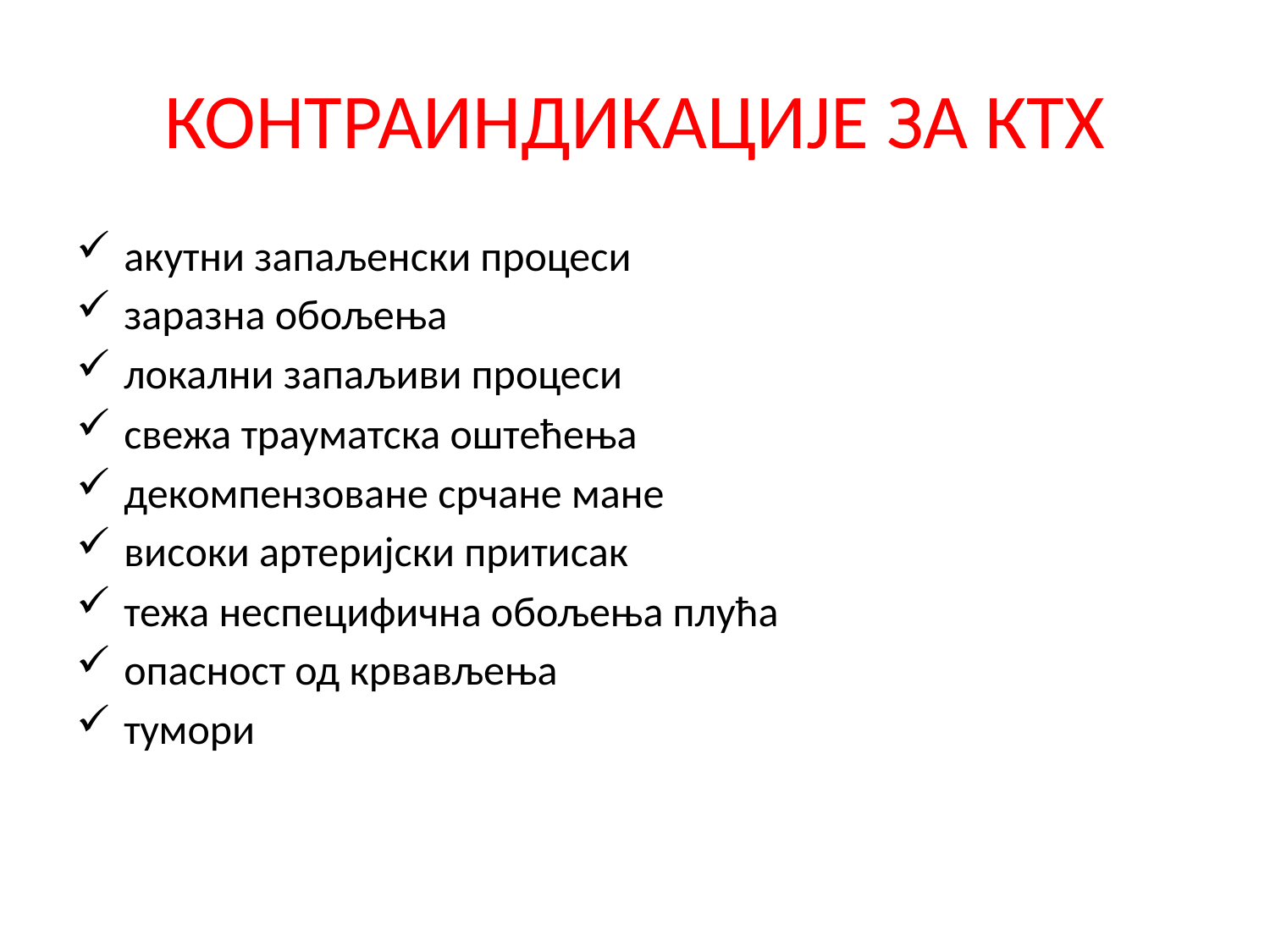

# КОНТРАИНДИКАЦИЈЕ ЗА КТХ
акутни запаљенски процеси
заразна обољења
локални запаљиви процеси
свежа трауматска оштећења
декомпензоване срчане мане
високи артеријски притисак
тежа неспецифична обољења плућа
опасност од крвављења
тумори